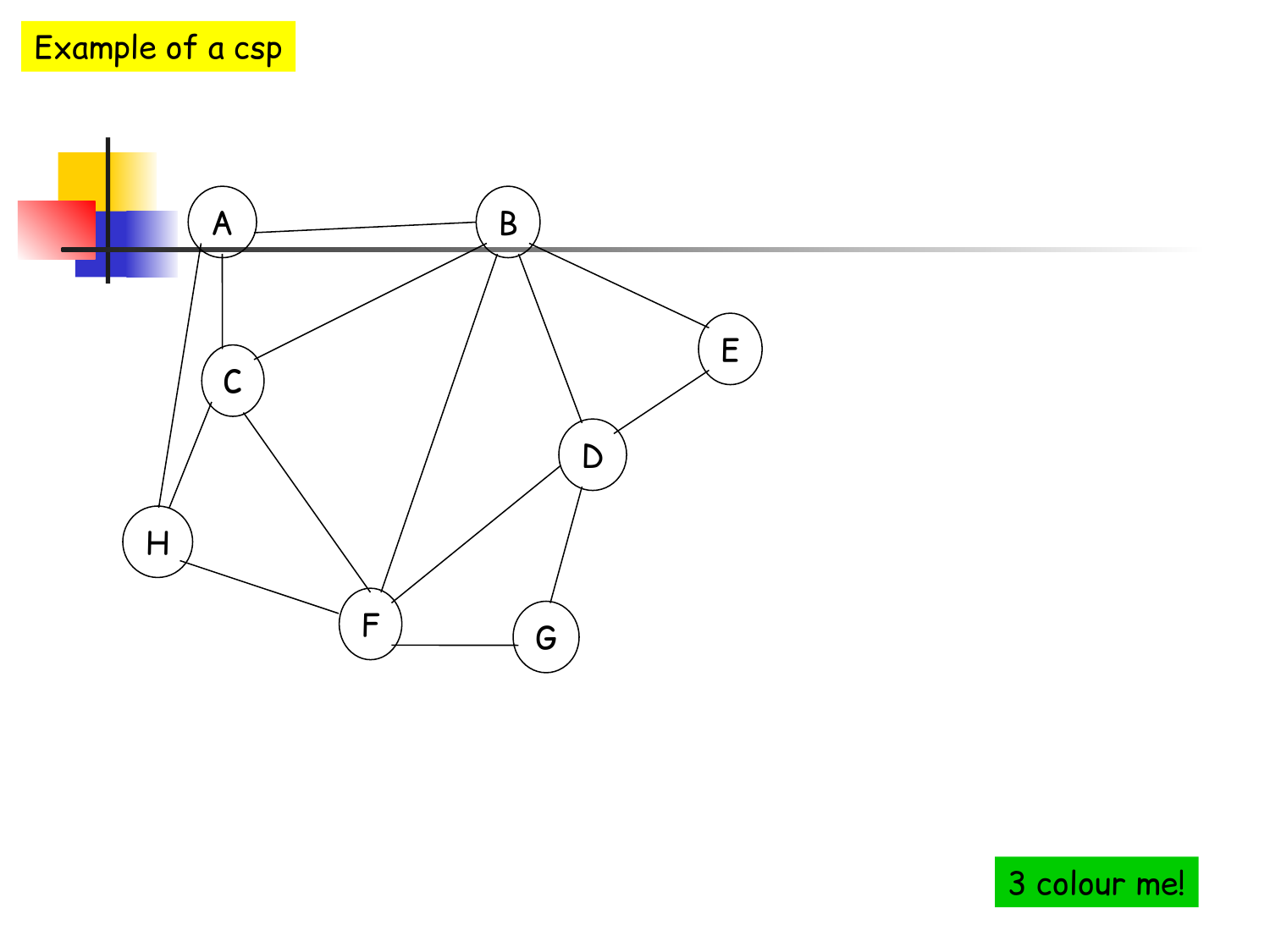

Example of a csp
A
B

E
C

D

H

F
G

3 colour me!